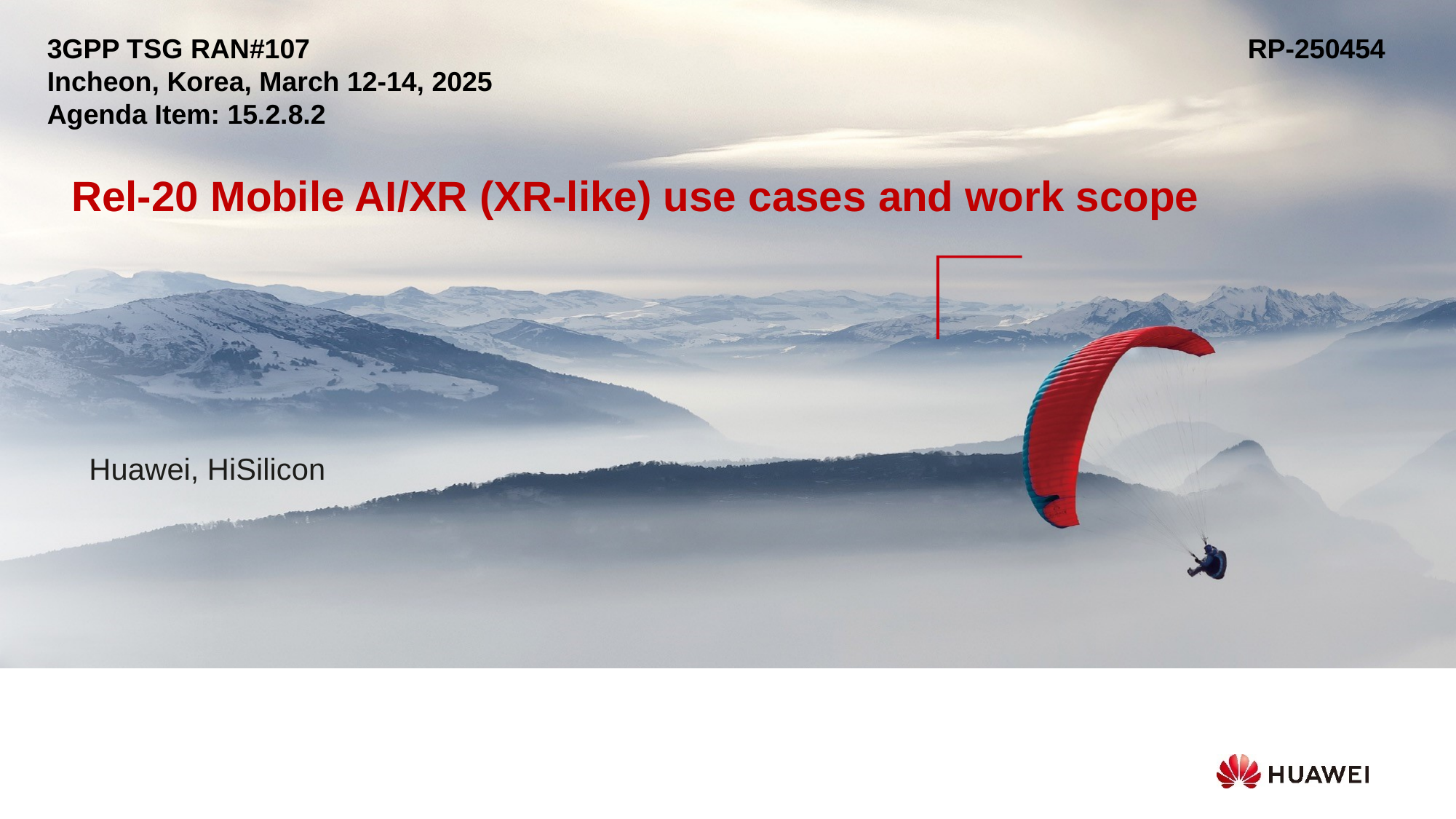

3GPP TSG RAN#107									RP-250454
Incheon, Korea, March 12-14, 2025
Agenda Item: 15.2.8.2
Rel-20 Mobile AI/XR (XR-like) use cases and work scope
Huawei, HiSilicon